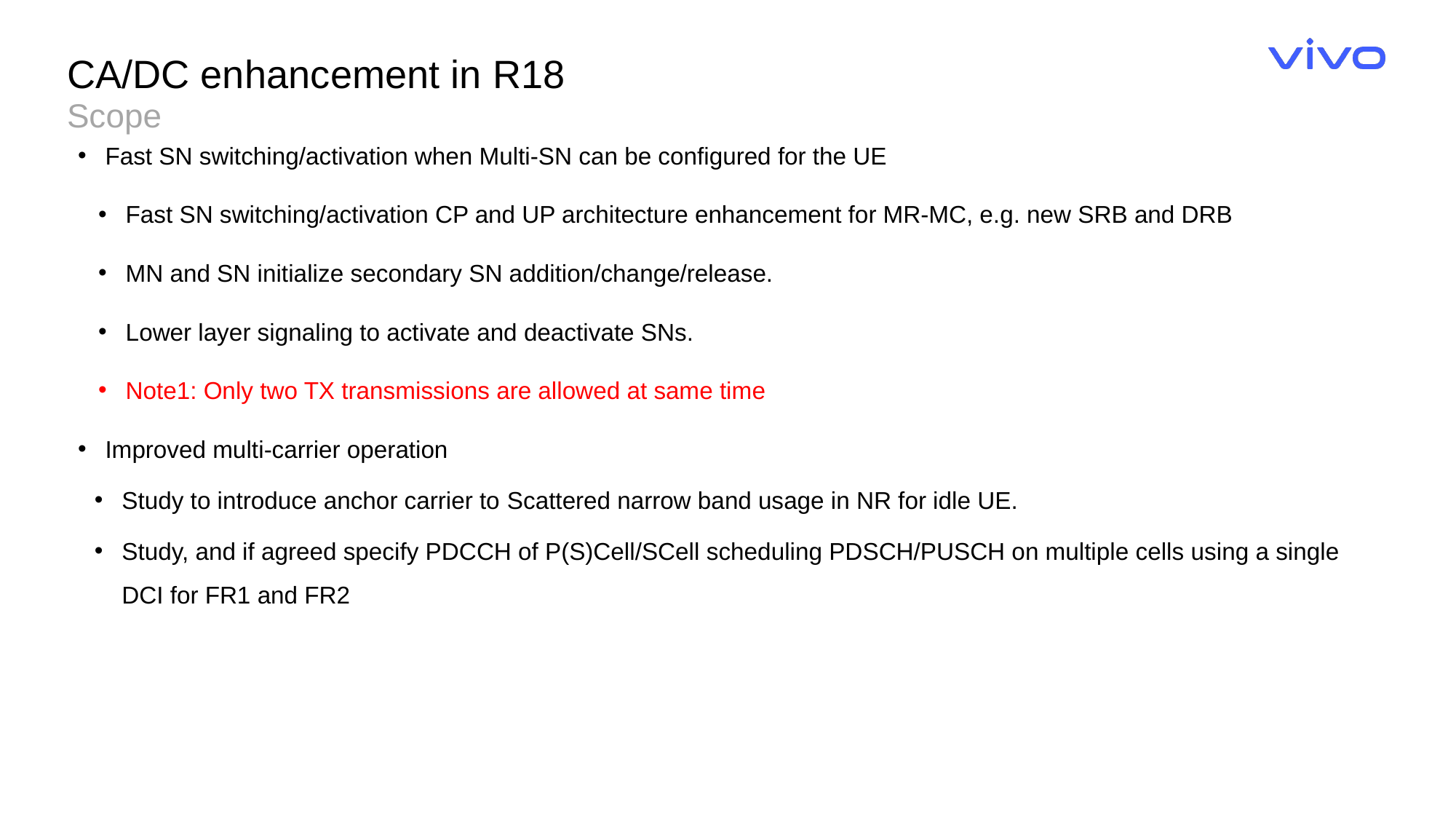

CA/DC enhancement in R18
Scope
Fast SN switching/activation when Multi-SN can be configured for the UE
Fast SN switching/activation CP and UP architecture enhancement for MR-MC, e.g. new SRB and DRB
MN and SN initialize secondary SN addition/change/release.
Lower layer signaling to activate and deactivate SNs.
Note1: Only two TX transmissions are allowed at same time
Improved multi-carrier operation
Study to introduce anchor carrier to Scattered narrow band usage in NR for idle UE.
Study, and if agreed specify PDCCH of P(S)Cell/SCell scheduling PDSCH/PUSCH on multiple cells using a single DCI for FR1 and FR2